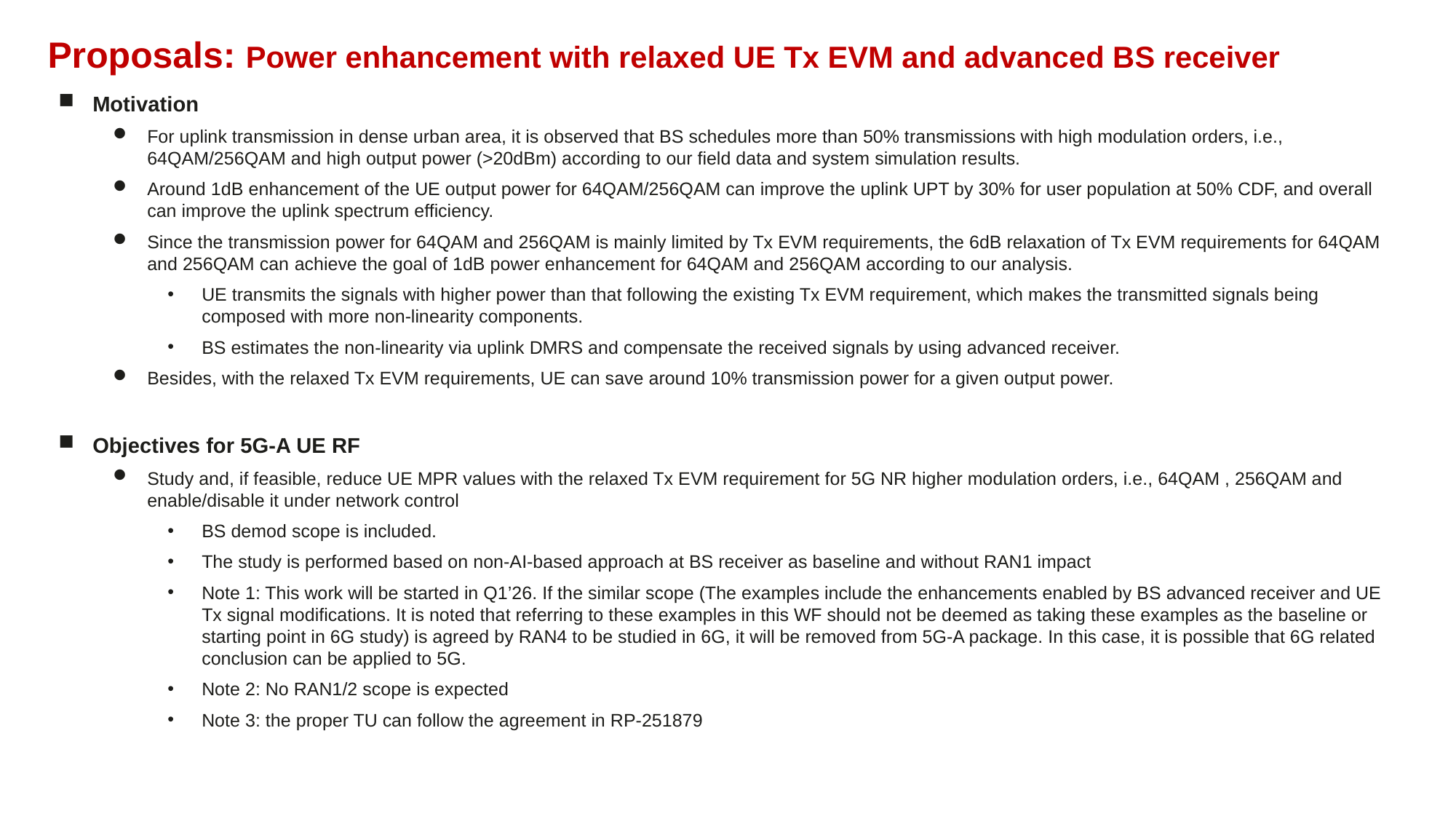

Proposals: Power enhancement with relaxed UE Tx EVM and advanced BS receiver
Motivation
For uplink transmission in dense urban area, it is observed that BS schedules more than 50% transmissions with high modulation orders, i.e., 64QAM/256QAM and high output power (>20dBm) according to our field data and system simulation results.
Around 1dB enhancement of the UE output power for 64QAM/256QAM can improve the uplink UPT by 30% for user population at 50% CDF, and overall can improve the uplink spectrum efficiency.
Since the transmission power for 64QAM and 256QAM is mainly limited by Tx EVM requirements, the 6dB relaxation of Tx EVM requirements for 64QAM and 256QAM can achieve the goal of 1dB power enhancement for 64QAM and 256QAM according to our analysis.
UE transmits the signals with higher power than that following the existing Tx EVM requirement, which makes the transmitted signals being composed with more non-linearity components.
BS estimates the non-linearity via uplink DMRS and compensate the received signals by using advanced receiver.
Besides, with the relaxed Tx EVM requirements, UE can save around 10% transmission power for a given output power.

Objectives for 5G-A UE RF
Study and, if feasible, reduce UE MPR values with the relaxed Tx EVM requirement for 5G NR higher modulation orders, i.e., 64QAM , 256QAM and enable/disable it under network control
BS demod scope is included.
The study is performed based on non-AI-based approach at BS receiver as baseline and without RAN1 impact
Note 1: This work will be started in Q1’26. If the similar scope (The examples include the enhancements enabled by BS advanced receiver and UE Tx signal modifications. It is noted that referring to these examples in this WF should not be deemed as taking these examples as the baseline or starting point in 6G study) is agreed by RAN4 to be studied in 6G, it will be removed from 5G-A package. In this case, it is possible that 6G related conclusion can be applied to 5G.
Note 2: No RAN1/2 scope is expected
Note 3: the proper TU can follow the agreement in RP-251879